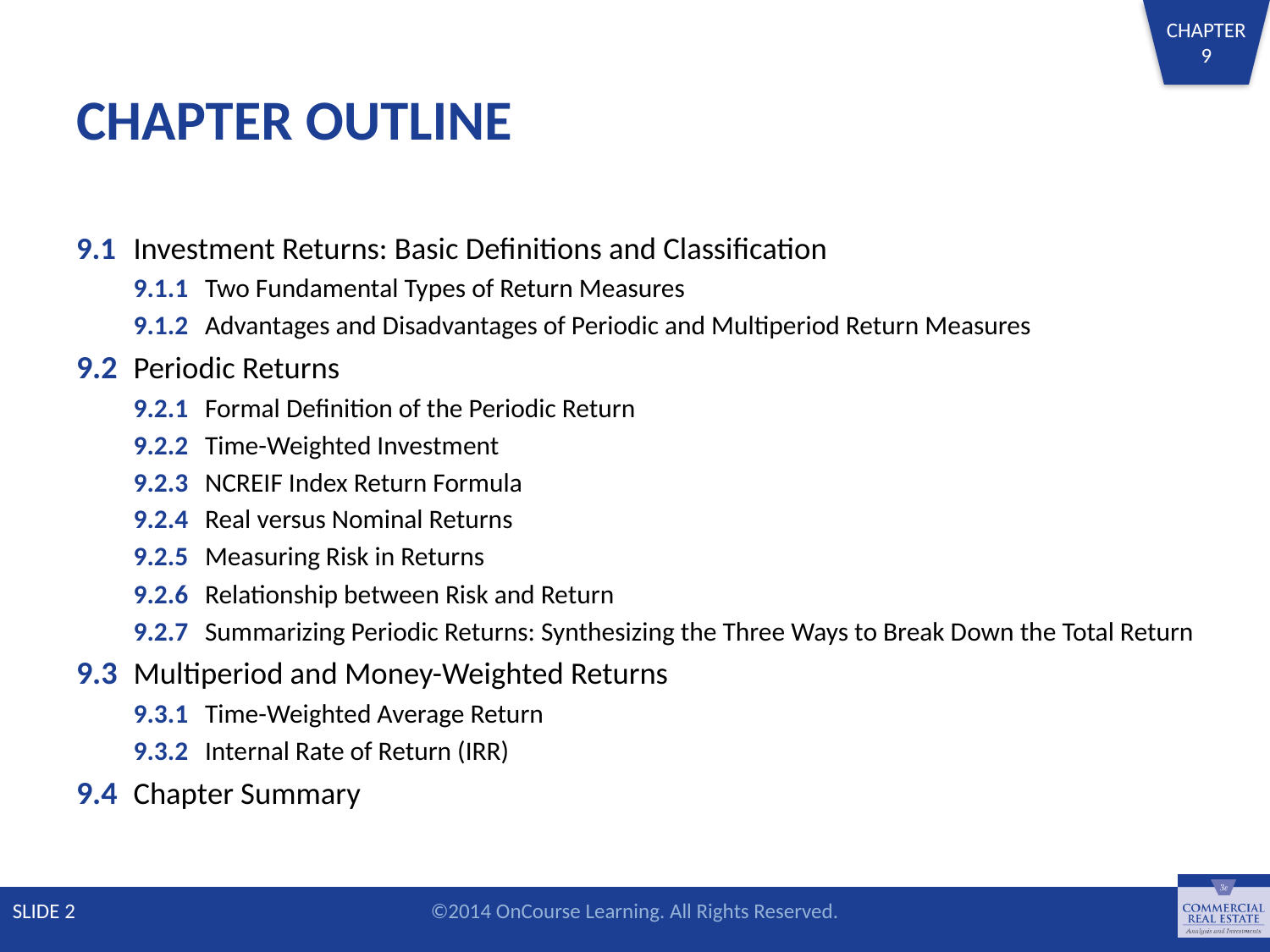

# CHAPTER OUTLINE
9.1 	Investment Returns: Basic Definitions and Classification
9.1.1 	Two Fundamental Types of Return Measures
9.1.2 	Advantages and Disadvantages of Periodic and Multiperiod Return Measures
9.2 	Periodic Returns
9.2.1 	Formal Definition of the Periodic Return
9.2.2 	Time-Weighted Investment
9.2.3 	NCREIF Index Return Formula
9.2.4 	Real versus Nominal Returns
9.2.5 	Measuring Risk in Returns
9.2.6 	Relationship between Risk and Return
9.2.7 	Summarizing Periodic Returns: Synthesizing the Three Ways to Break Down the Total Return
9.3 	Multiperiod and Money-Weighted Returns
9.3.1 	Time-Weighted Average Return
9.3.2 	Internal Rate of Return (IRR)
9.4 	Chapter Summary
SLIDE 2